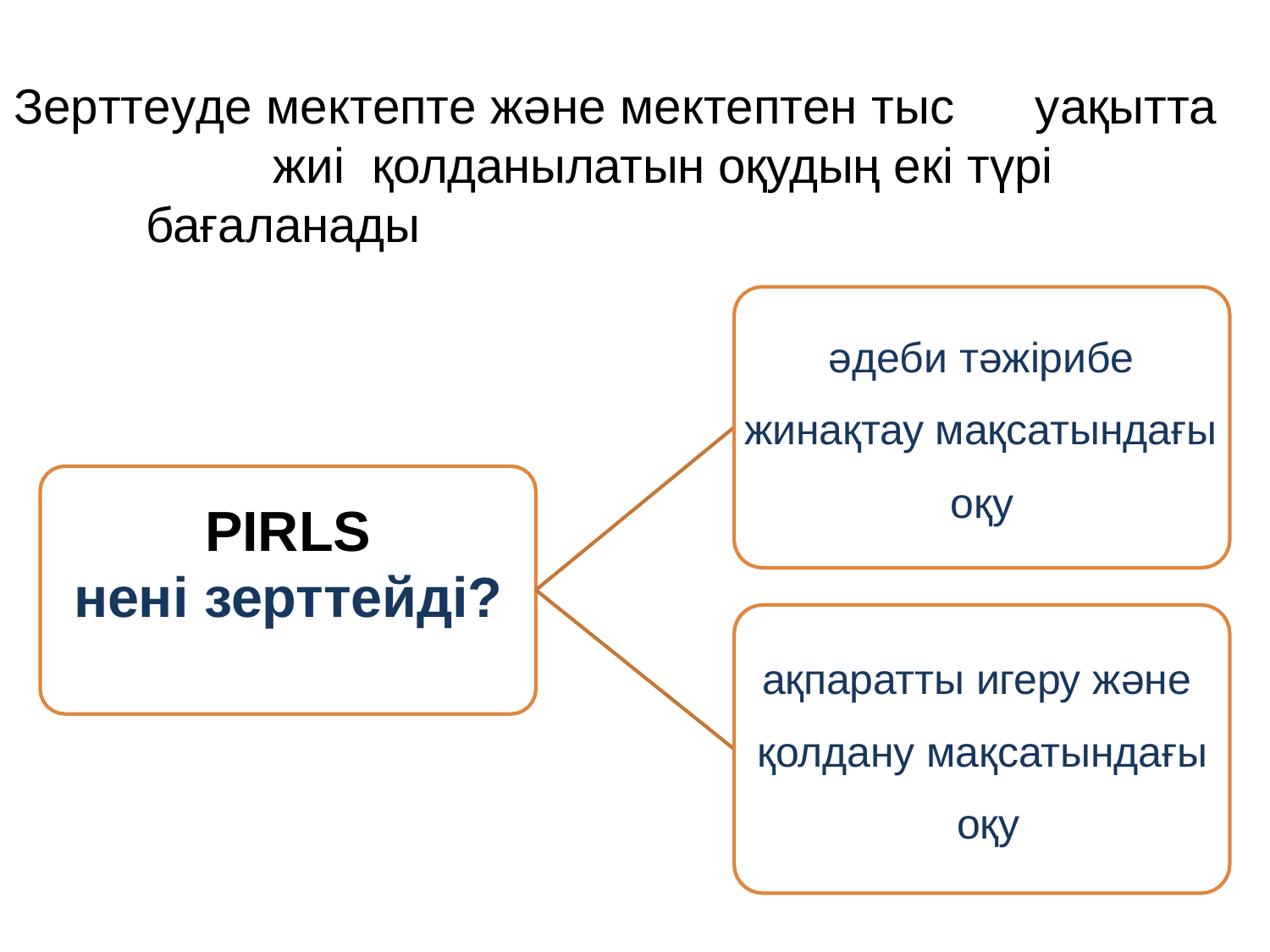

# Зерттеуде мектепте және мектептен тыс	уақытта	жиі  қолданылатын оқудың екі түрі бағаланады

әдеби тәжірибе  жинақтау мақсатындағы

оқу
PIRLS
нені зерттейді?

ақпаратты игеру және  қолдану мақсатындағы  оқу